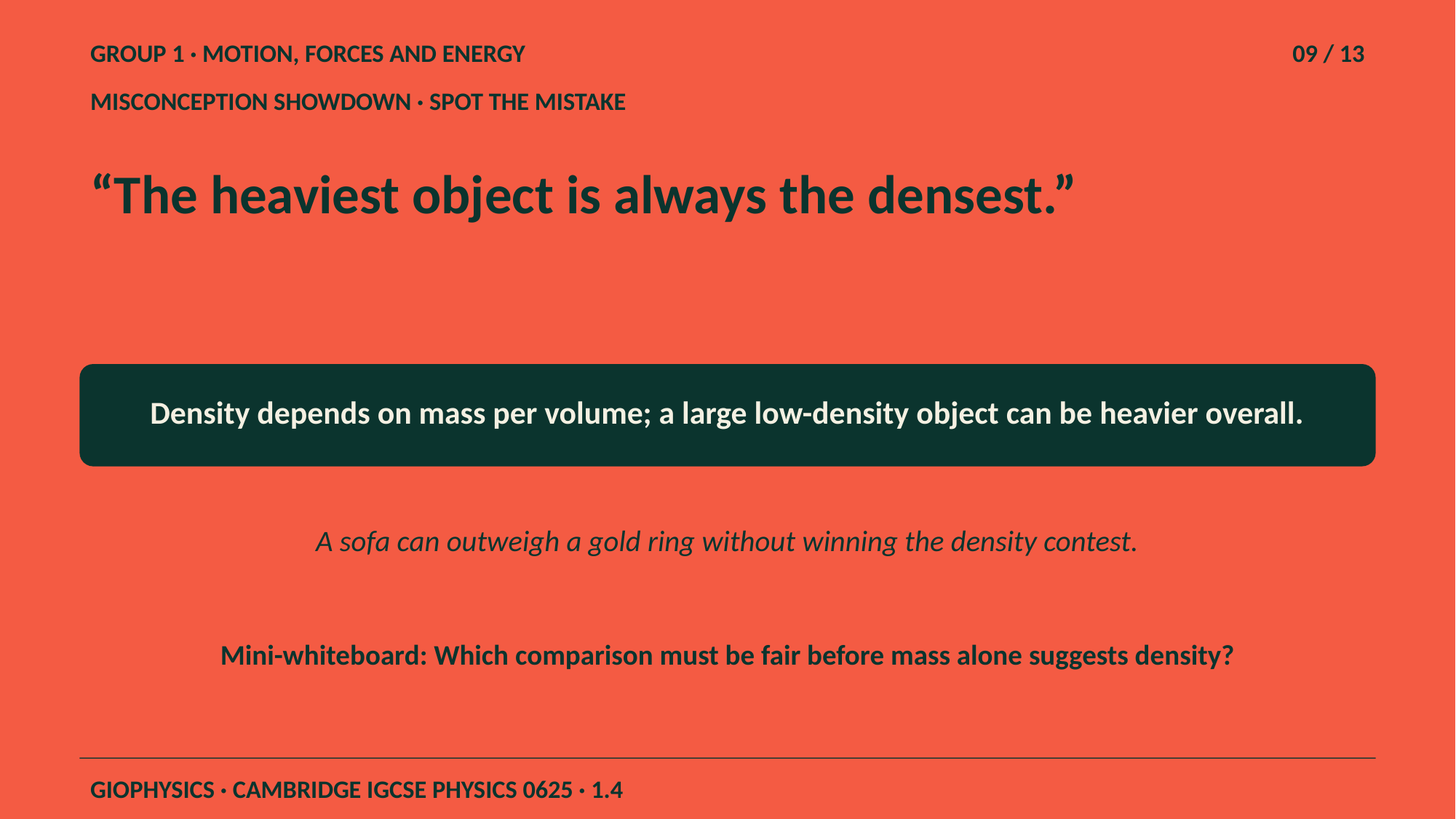

GROUP 1 · MOTION, FORCES AND ENERGY
09 / 13
MISCONCEPTION SHOWDOWN · SPOT THE MISTAKE
“The heaviest object is always the densest.”

Density depends on mass per volume; a large low-density object can be heavier overall.
A sofa can outweigh a gold ring without winning the density contest.
Mini-whiteboard: Which comparison must be fair before mass alone suggests density?

GIOPHYSICS · CAMBRIDGE IGCSE PHYSICS 0625 · 1.4